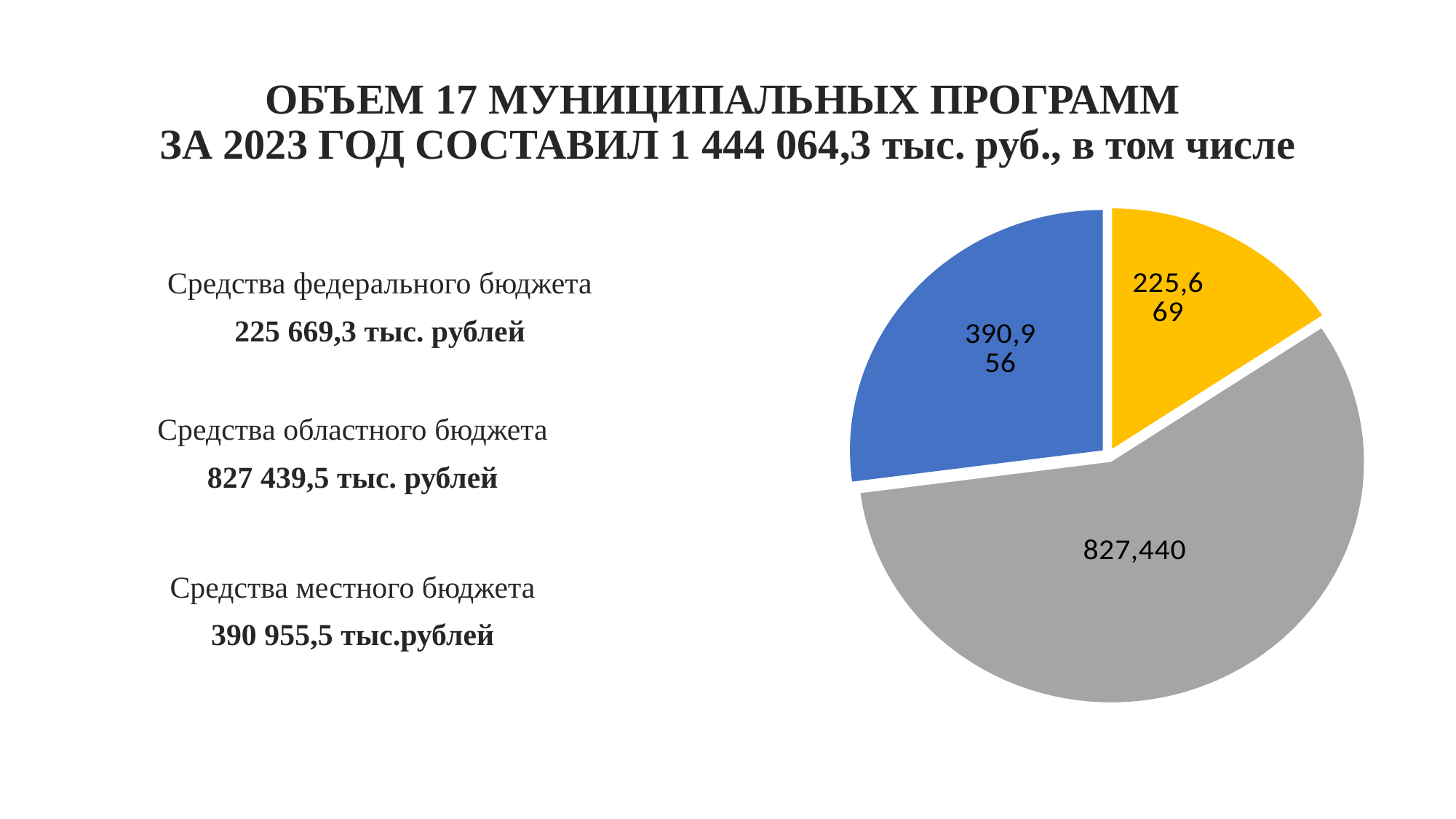

# ОБЪЕМ 17 МУНИЦИПАЛЬНЫХ ПРОГРАММ ЗА 2023 ГОД СОСТАВИЛ 1 444 064,3 тыс. руб., в том числе

### Chart

| Category | объем расходов муниципальных программ (тыс.рублей) |
|---|---|
| средства федерального бюджета-225669,3 тыс.рублей | 225669.3 |
| средства областного бюджета-827439,5 тыс.рублей | 827439.5 |
| средства местного бюджета-390955,5 тыс.рублей | 390955.5 |
Средства федерального бюджета
225 669,3 тыс. рублей
Средства областного бюджета
827 439,5 тыс. рублей
Средства местного бюджета
390 955,5 тыс.рублей